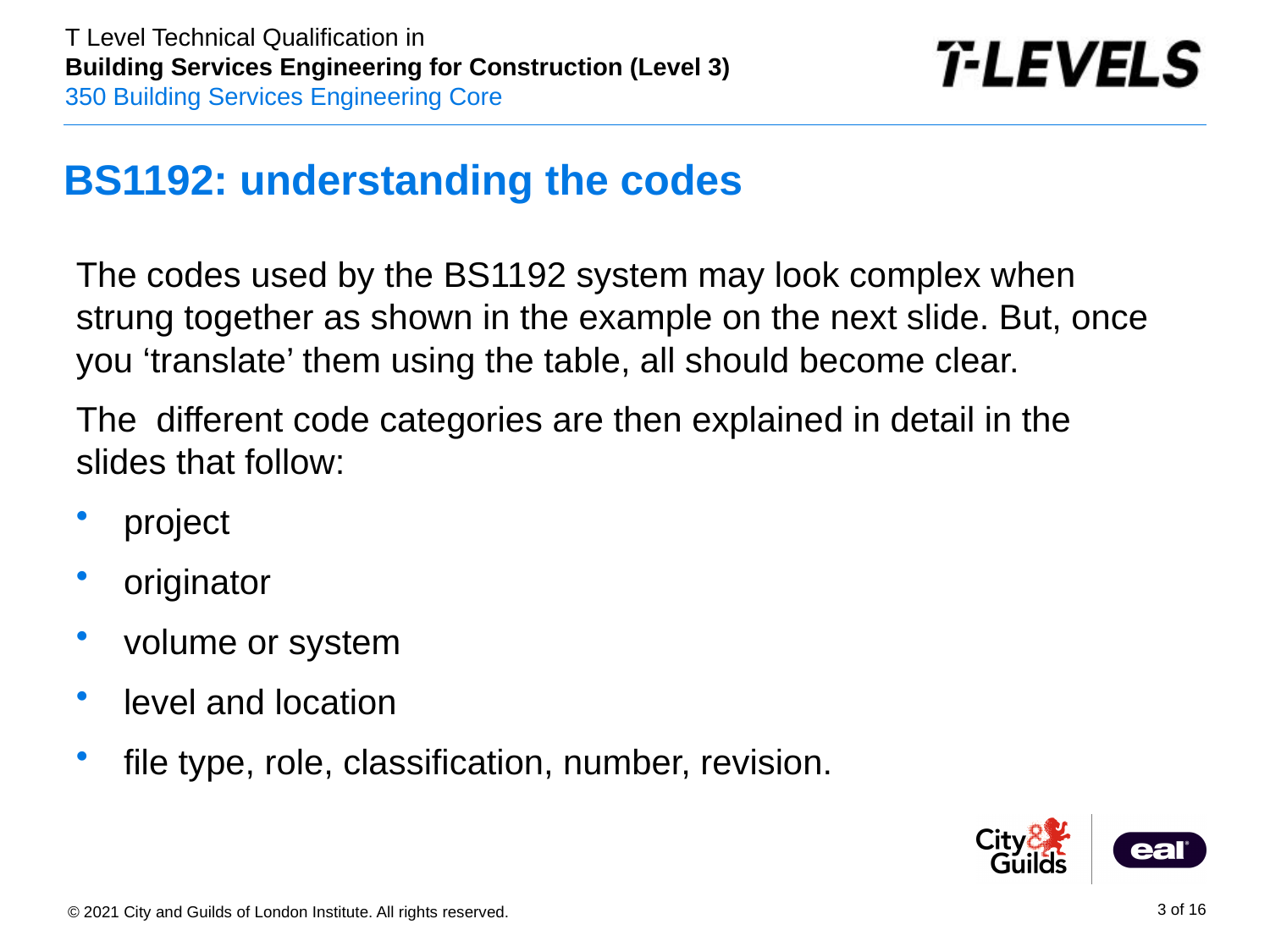

# BS1192: understanding the codes
The codes used by the BS1192 system may look complex when strung together as shown in the example on the next slide. But, once you ‘translate’ them using the table, all should become clear.
The  different code categories are then explained in detail in the slides that follow:
project
originator
volume or system
level and location
file type, role, classification, number, revision.